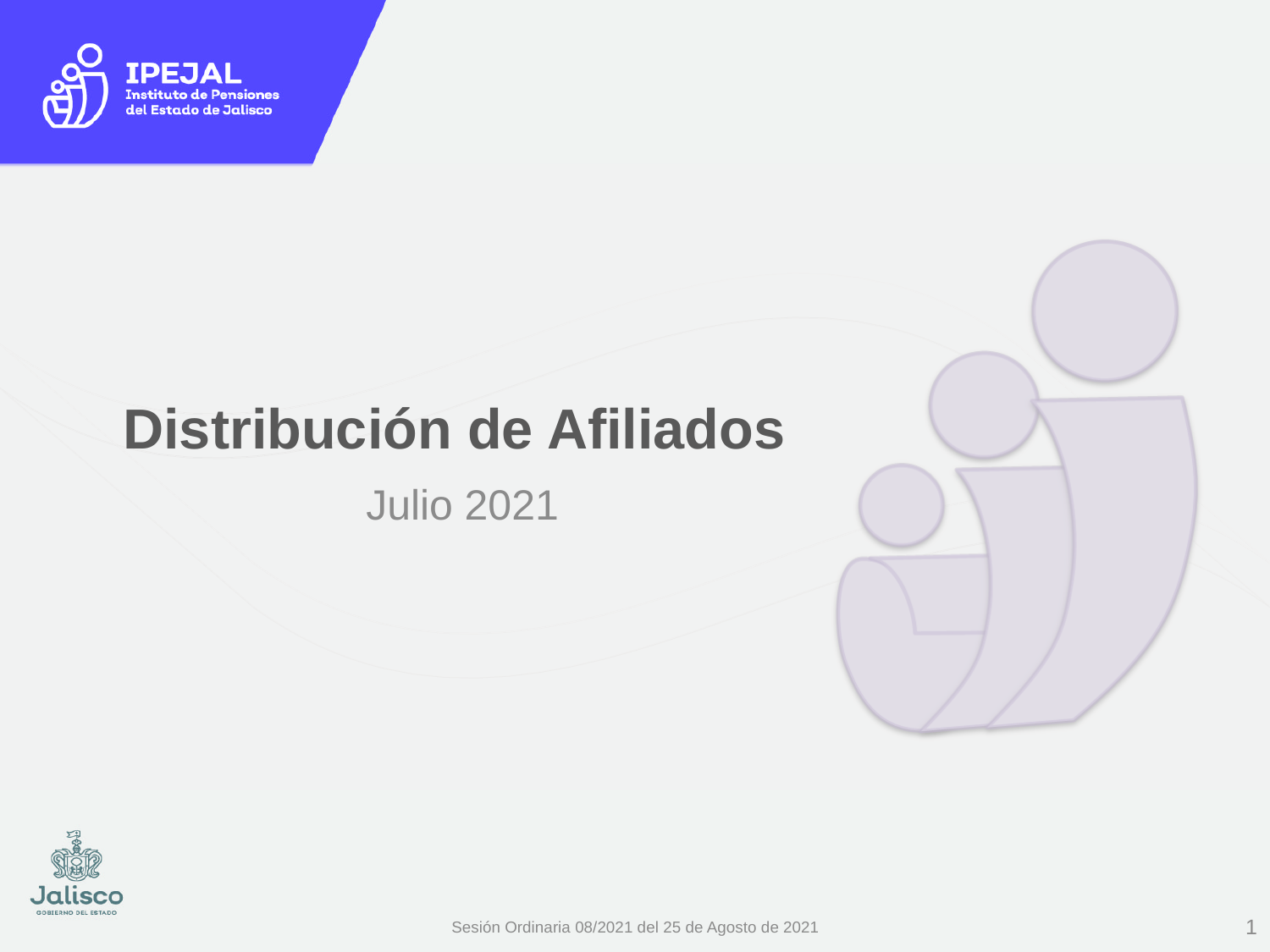

# Distribución de Afiliados
Julio 2021
1
Sesión Ordinaria 08/2021 del 25 de Agosto de 2021